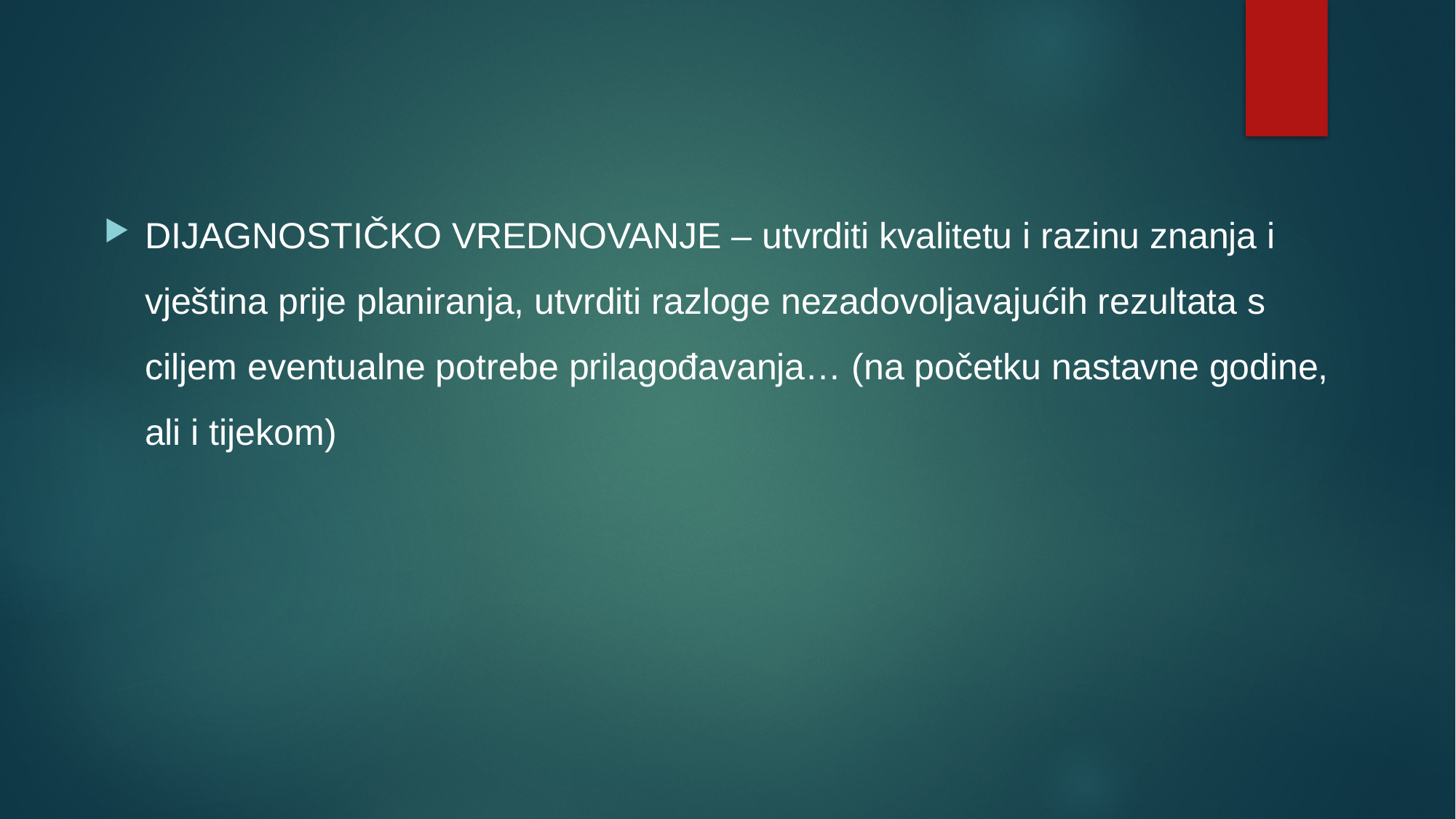

DIJAGNOSTIČKO VREDNOVANJE – utvrditi kvalitetu i razinu znanja i vještina prije planiranja, utvrditi razloge nezadovoljavajućih rezultata s ciljem eventualne potrebe prilagođavanja… (na početku nastavne godine, ali i tijekom)